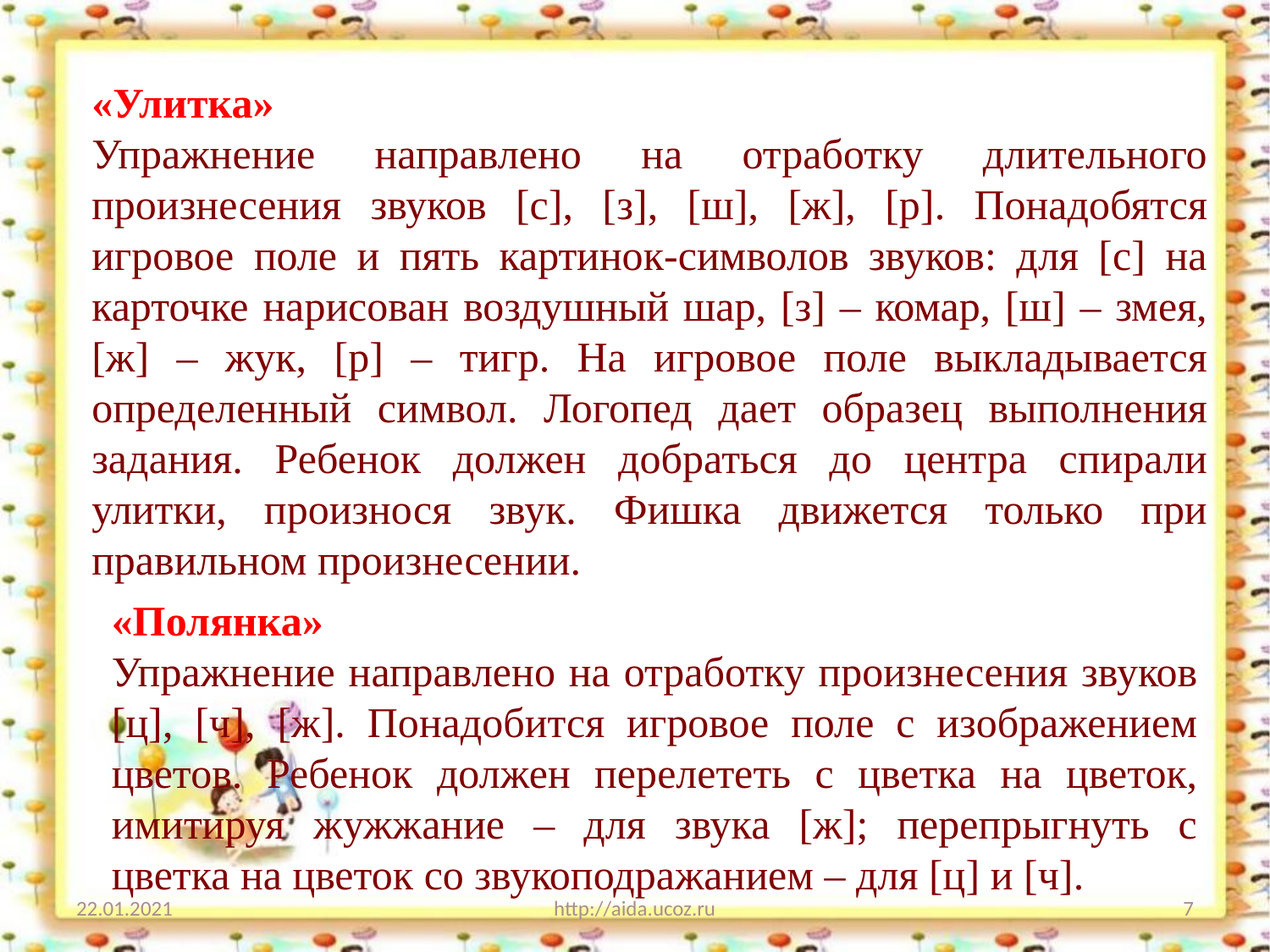

«Улитка»
Упражнение направлено на отработку длительного произнесения звуков [с], [з], [ш], [ж], [р]. Понадобятся игровое поле и пять картинок-символов звуков: для [с] на карточке нарисован воздушный шар, [з] – комар, [ш] – змея, [ж] – жук, [р] – тигр. На игровое поле выкладывается определенный символ. Логопед дает образец выполнения задания. Ребенок должен добраться до центра спирали улитки, произнося звук. Фишка движется только при правильном произнесении.

«Полянка»
Упражнение направлено на отработку произнесения звуков [ц], [ч], [ж]. Понадобится игровое поле с изображением цветов. Ребенок должен перелететь с цветка на цветок, имитируя жужжание – для звука [ж]; перепрыгнуть с цветка на цветок со звукоподражанием – для [ц] и [ч].
22.01.2021
http://aida.ucoz.ru
7